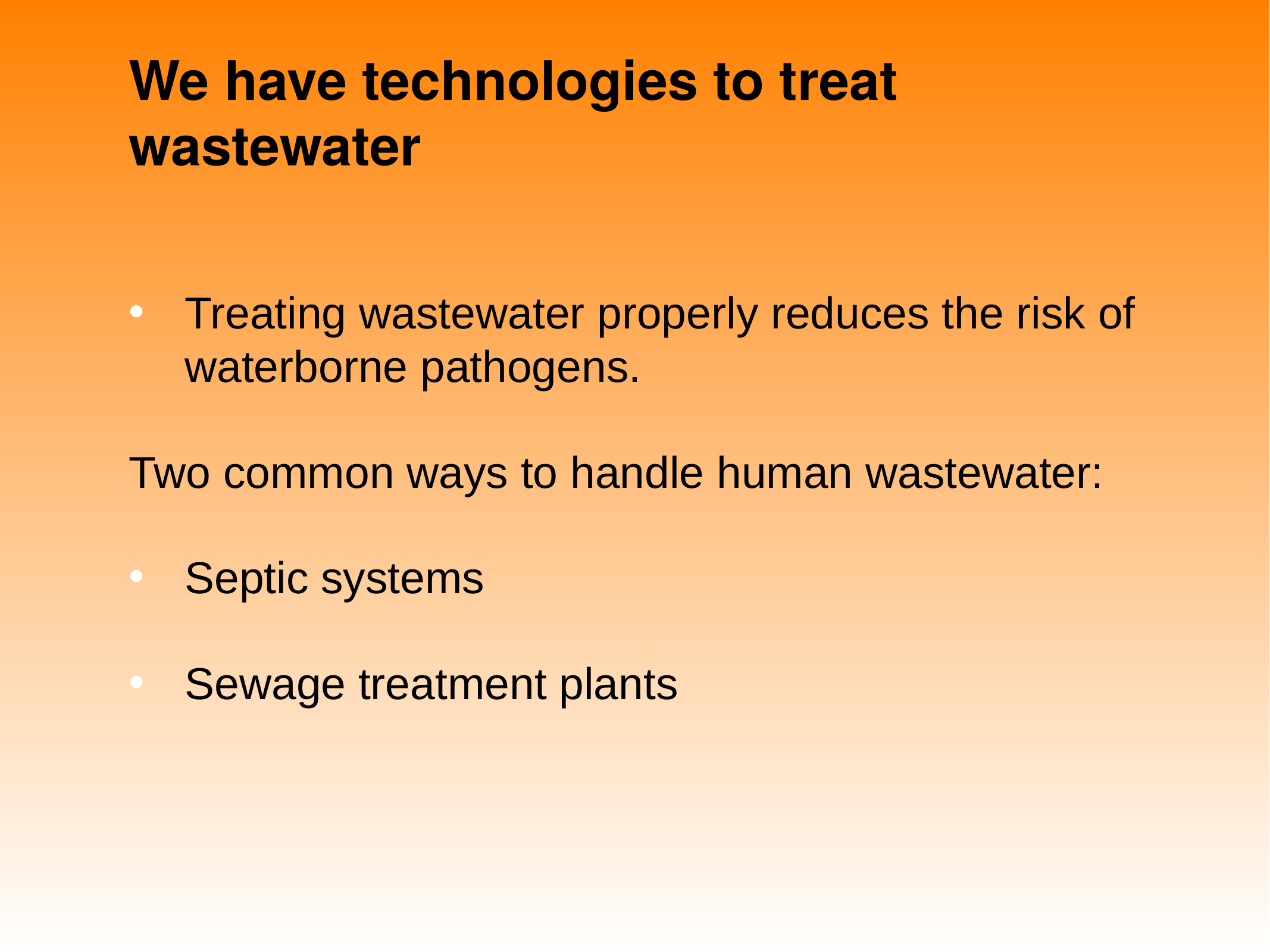

# We have technologies to treat wastewater
Treating wastewater properly reduces the risk of waterborne pathogens.
Two common ways to handle human wastewater:
Septic systems
Sewage treatment plants